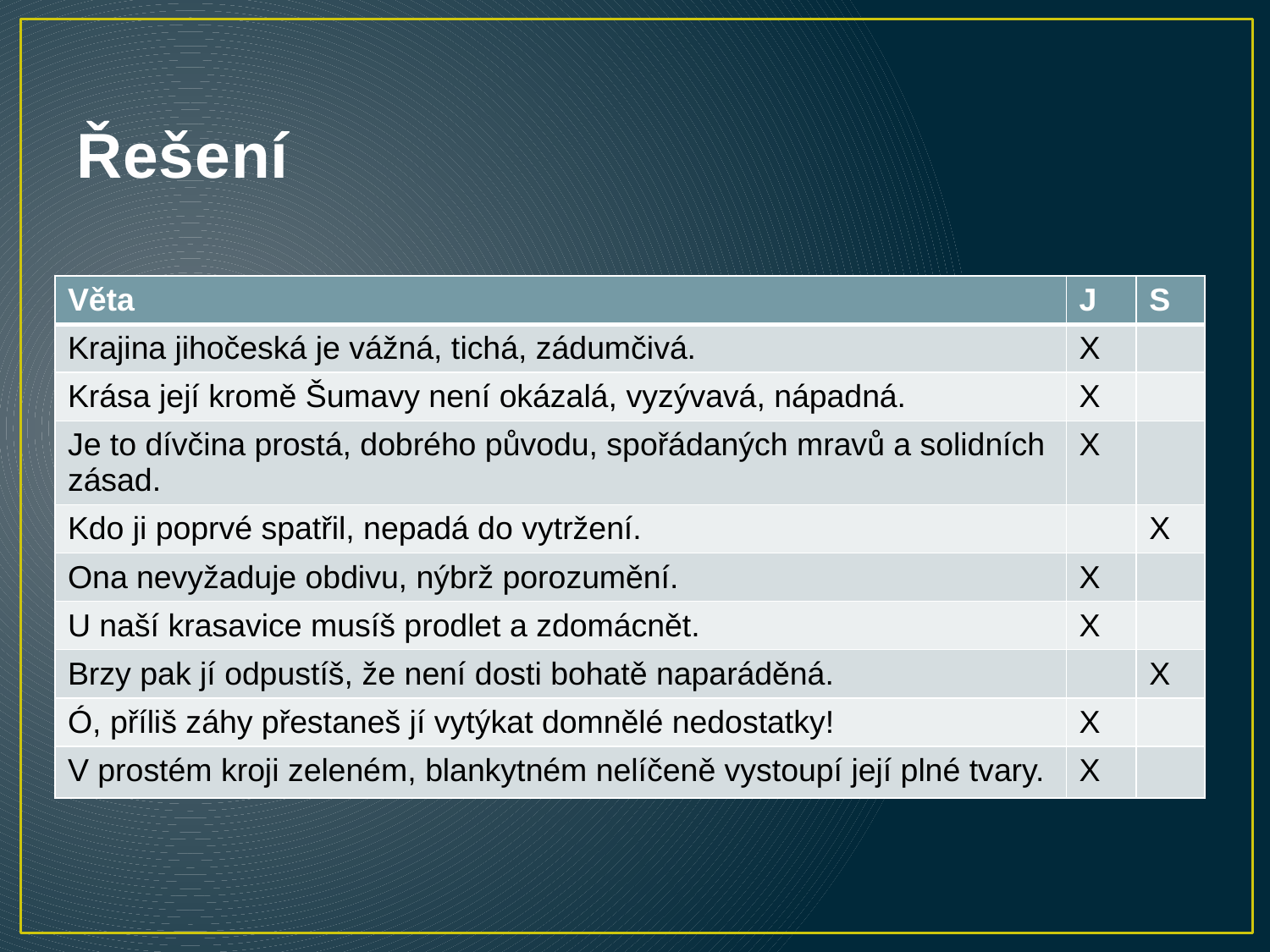

# Řešení
| Věta | J | S |
| --- | --- | --- |
| Krajina jihočeská je vážná, tichá, zádumčivá. | X |  |
| Krása její kromě Šumavy není okázalá, vyzývavá, nápadná. | X |  |
| Je to dívčina prostá, dobrého původu, spořádaných mravů a solidních zásad. | X |  |
| Kdo ji poprvé spatřil, nepadá do vytržení. |  | X |
| Ona nevyžaduje obdivu, nýbrž porozumění. | X |  |
| U naší krasavice musíš prodlet a zdomácnět. | X |  |
| Brzy pak jí odpustíš, že není dosti bohatě naparáděná. |  | X |
| Ó, příliš záhy přestaneš jí vytýkat domnělé nedostatky! | X |  |
| V prostém kroji zeleném, blankytném nelíčeně vystoupí její plné tvary. | X |  |